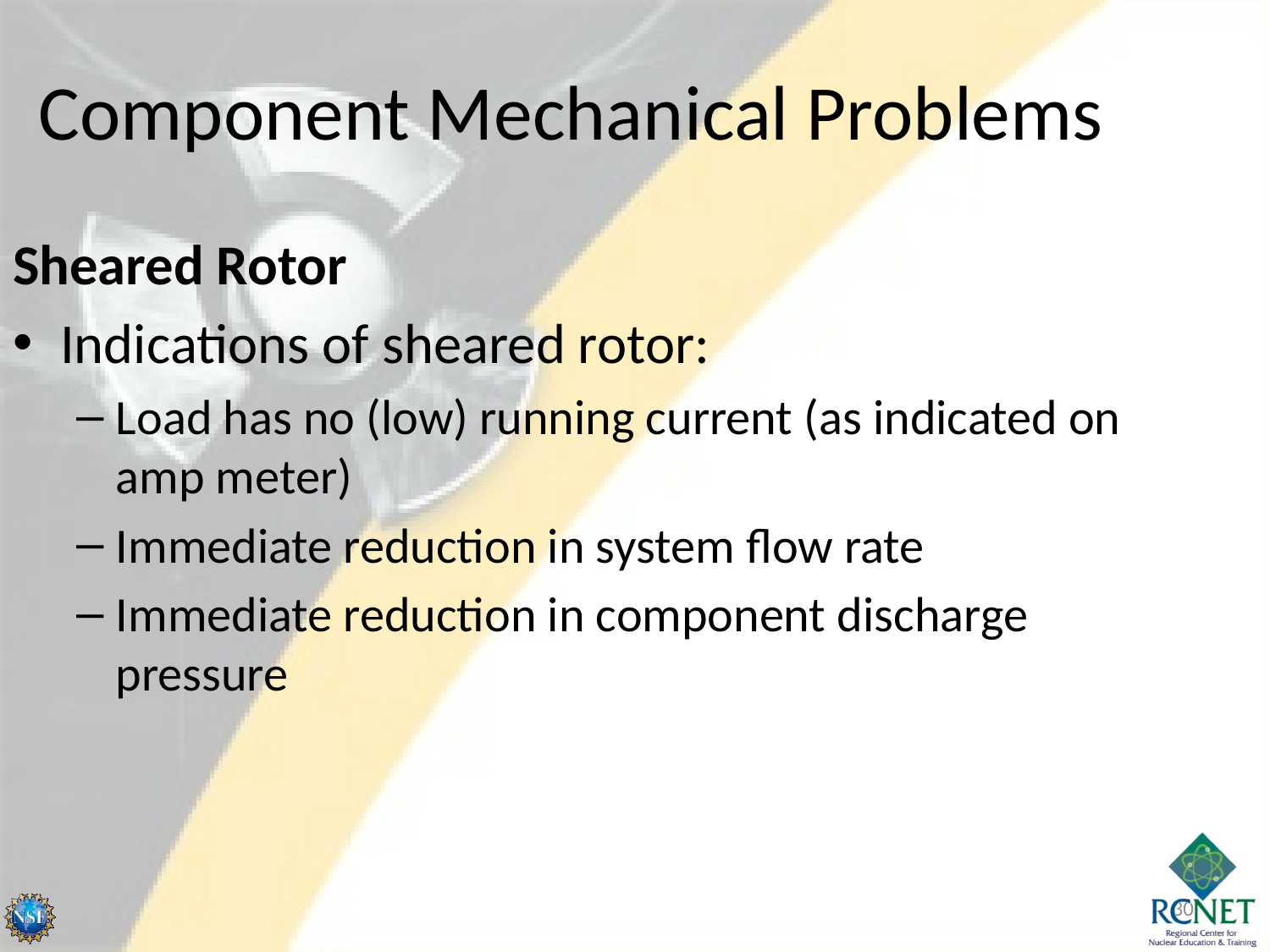

Component Mechanical Problems
Sheared Rotor
Indications of sheared rotor:
Load has no (low) running current (as indicated on amp meter)
Immediate reduction in system flow rate
Immediate reduction in component discharge pressure

30